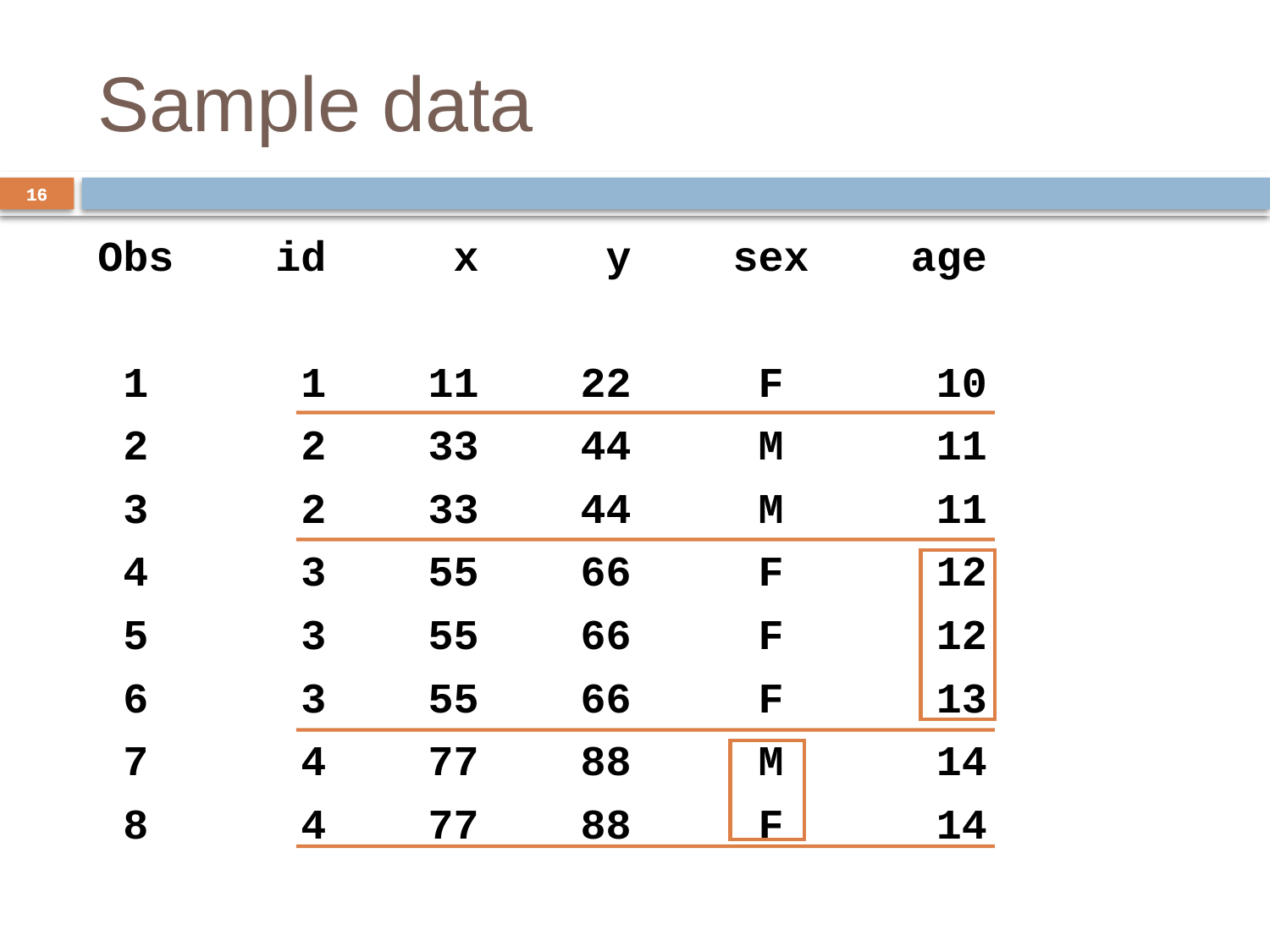

Sample data
16
16
Obs    id     x     y    sex    age

 1      1    11    22     F      10
 2      2    33    44     M      11
 3      2    33    44     M      11
 4      3    55    66     F      12
 5      3    55    66     F      12
 6      3    55    66     F      13
 7      4    77    88     M      14
 8      4    77    88     F      14